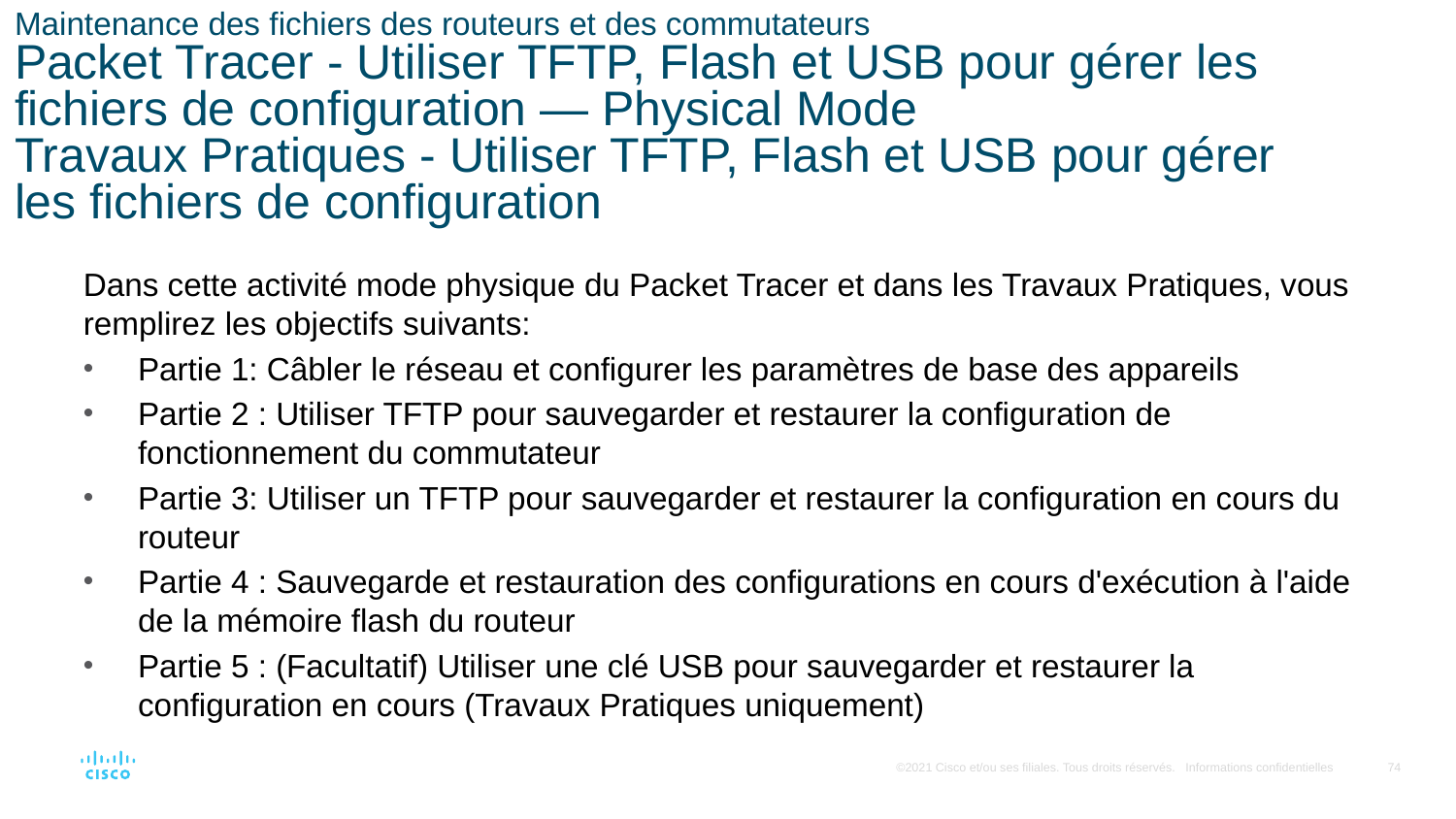

# Maintenance des fichiers des routeurs et des commutateurs Packet Tracer - Utiliser TFTP, Flash et USB pour gérer les fichiers de configuration — Physical Mode Travaux Pratiques - Utiliser TFTP, Flash et USB pour gérer les fichiers de configuration
Dans cette activité mode physique du Packet Tracer et dans les Travaux Pratiques, vous remplirez les objectifs suivants:
Partie 1: Câbler le réseau et configurer les paramètres de base des appareils
Partie 2 : Utiliser TFTP pour sauvegarder et restaurer la configuration de fonctionnement du commutateur
Partie 3: Utiliser un TFTP pour sauvegarder et restaurer la configuration en cours du routeur
Partie 4 : Sauvegarde et restauration des configurations en cours d'exécution à l'aide de la mémoire flash du routeur
Partie 5 : (Facultatif) Utiliser une clé USB pour sauvegarder et restaurer la configuration en cours (Travaux Pratiques uniquement)